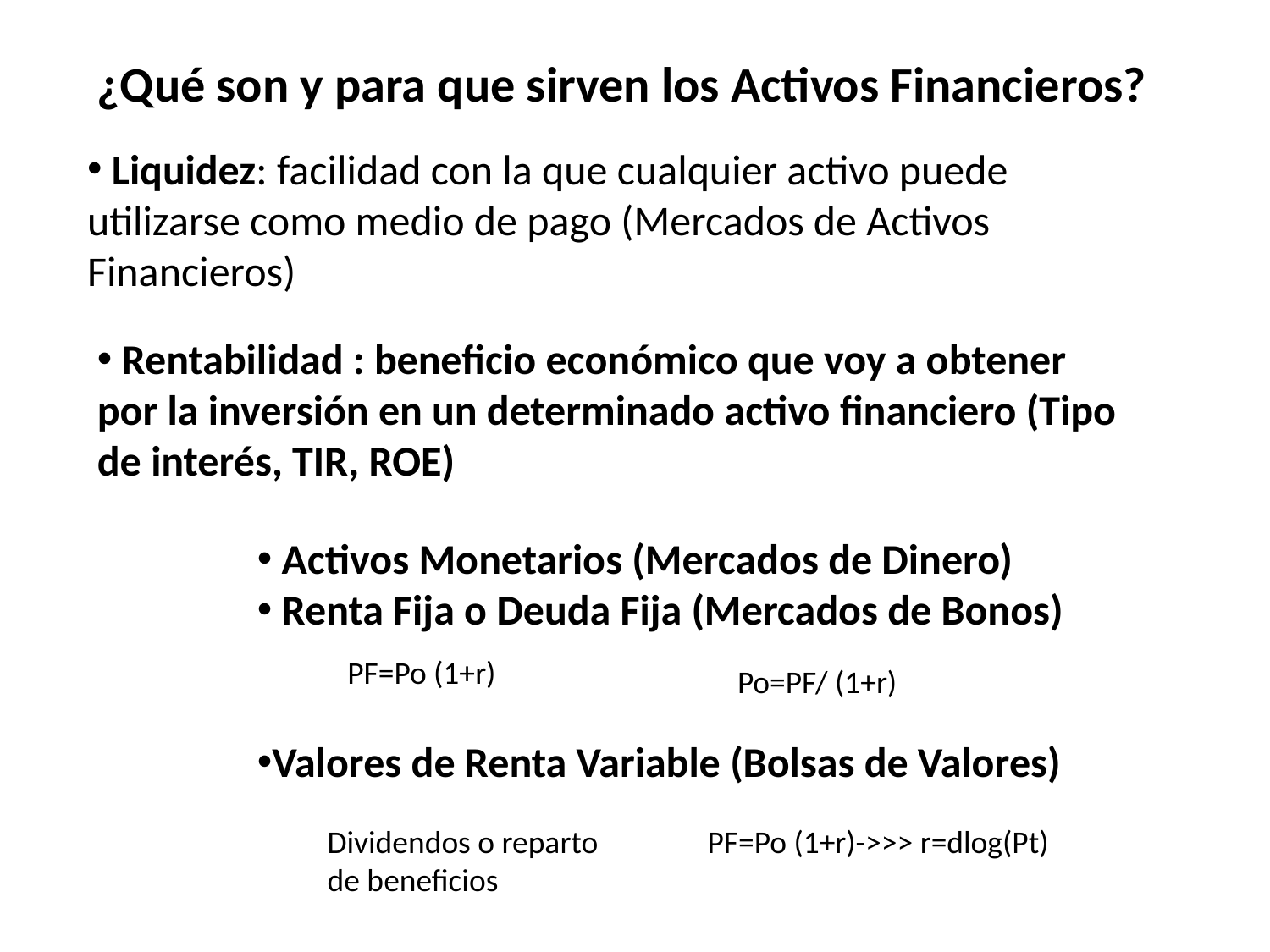

¿Qué son y para que sirven los Activos Financieros?
 Liquidez: facilidad con la que cualquier activo puede utilizarse como medio de pago (Mercados de Activos Financieros)
 Rentabilidad : beneficio económico que voy a obtener por la inversión en un determinado activo financiero (Tipo de interés, TIR, ROE)
 Activos Monetarios (Mercados de Dinero)
 Renta Fija o Deuda Fija (Mercados de Bonos)

Valores de Renta Variable (Bolsas de Valores)
PF=Po (1+r)
Po=PF/ (1+r)
Dividendos o reparto de beneficios
PF=Po (1+r)->>> r=dlog(Pt)